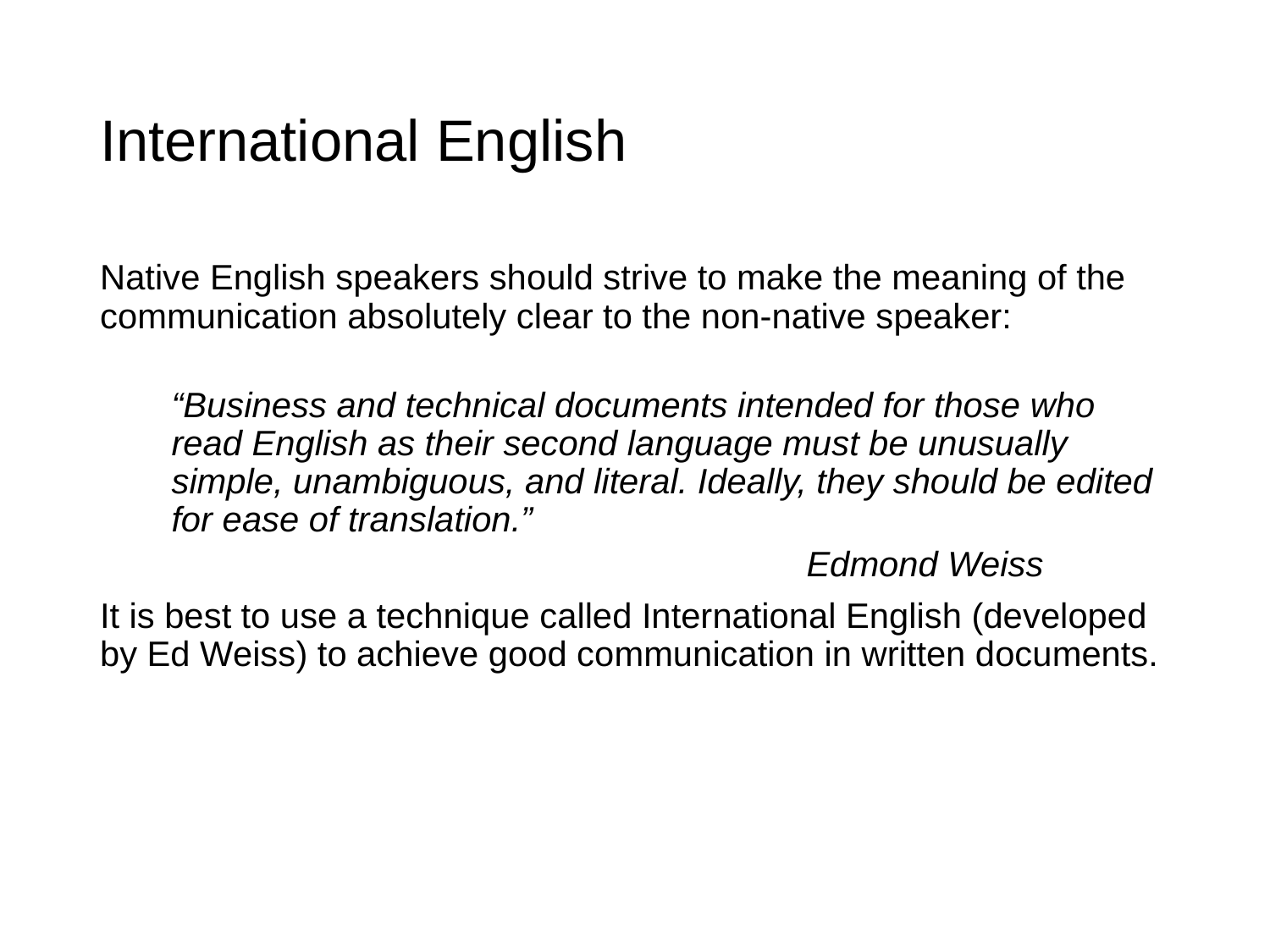

# International English
Native English speakers should strive to make the meaning of the communication absolutely clear to the non-native speaker:

“Business and technical documents intended for those who read English as their second language must be unusually simple, unambiguous, and literal. Ideally, they should be edited for ease of translation.”
					Edmond Weiss
It is best to use a technique called International English (developed by Ed Weiss) to achieve good communication in written documents.